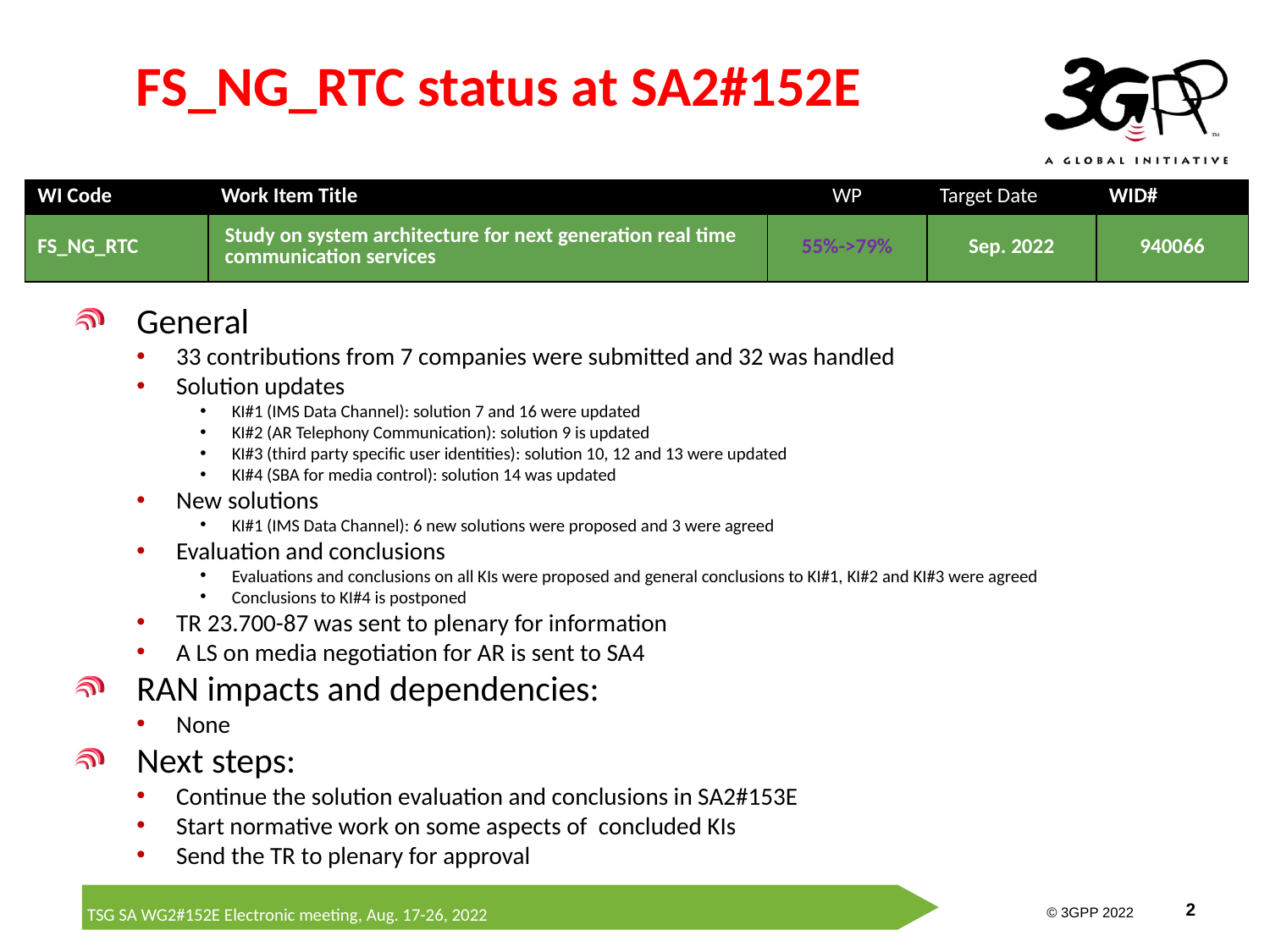

# FS_NG_RTC status at SA2#152E
| WI Code | Work Item Title | WP | Target Date | WID# |
| --- | --- | --- | --- | --- |
| FS\_NG\_RTC | Study on system architecture for next generation real time communication services | 55%->79% | Sep. 2022 | 940066 |
General
33 contributions from 7 companies were submitted and 32 was handled
Solution updates
KI#1 (IMS Data Channel): solution 7 and 16 were updated
KI#2 (AR Telephony Communication): solution 9 is updated
KI#3 (third party specific user identities): solution 10, 12 and 13 were updated
KI#4 (SBA for media control): solution 14 was updated
New solutions
KI#1 (IMS Data Channel): 6 new solutions were proposed and 3 were agreed
Evaluation and conclusions
Evaluations and conclusions on all KIs were proposed and general conclusions to KI#1, KI#2 and KI#3 were agreed
Conclusions to KI#4 is postponed
TR 23.700-87 was sent to plenary for information
A LS on media negotiation for AR is sent to SA4
RAN impacts and dependencies:
None
Next steps:
Continue the solution evaluation and conclusions in SA2#153E
Start normative work on some aspects of  concluded KIs
Send the TR to plenary for approval